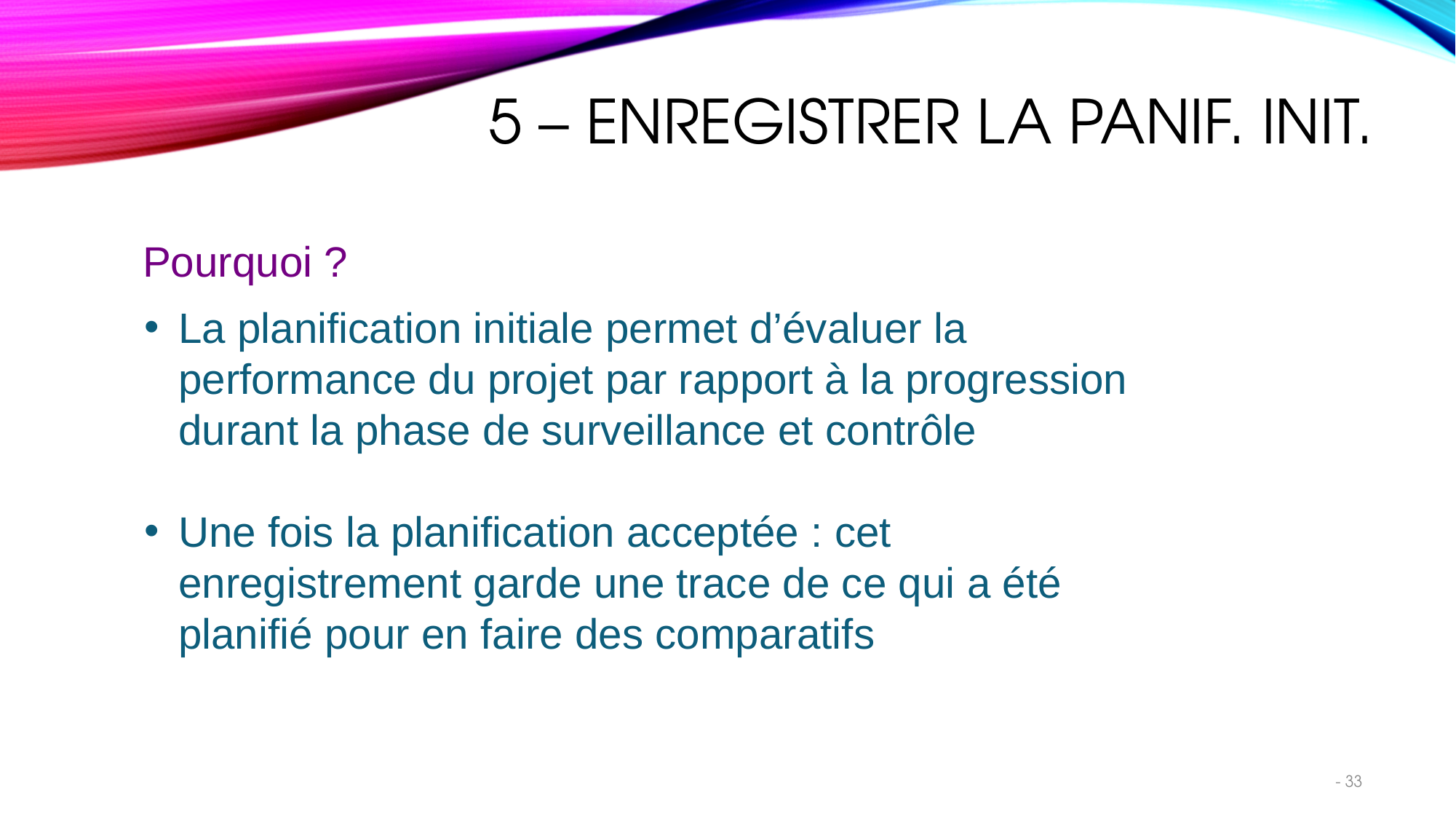

# 5 – Enregistrer la panif. init.
Pourquoi ?
La planification initiale permet d’évaluer la performance du projet par rapport à la progression durant la phase de surveillance et contrôle

Une fois la planification acceptée : cet enregistrement garde une trace de ce qui a été planifié pour en faire des comparatifs
33